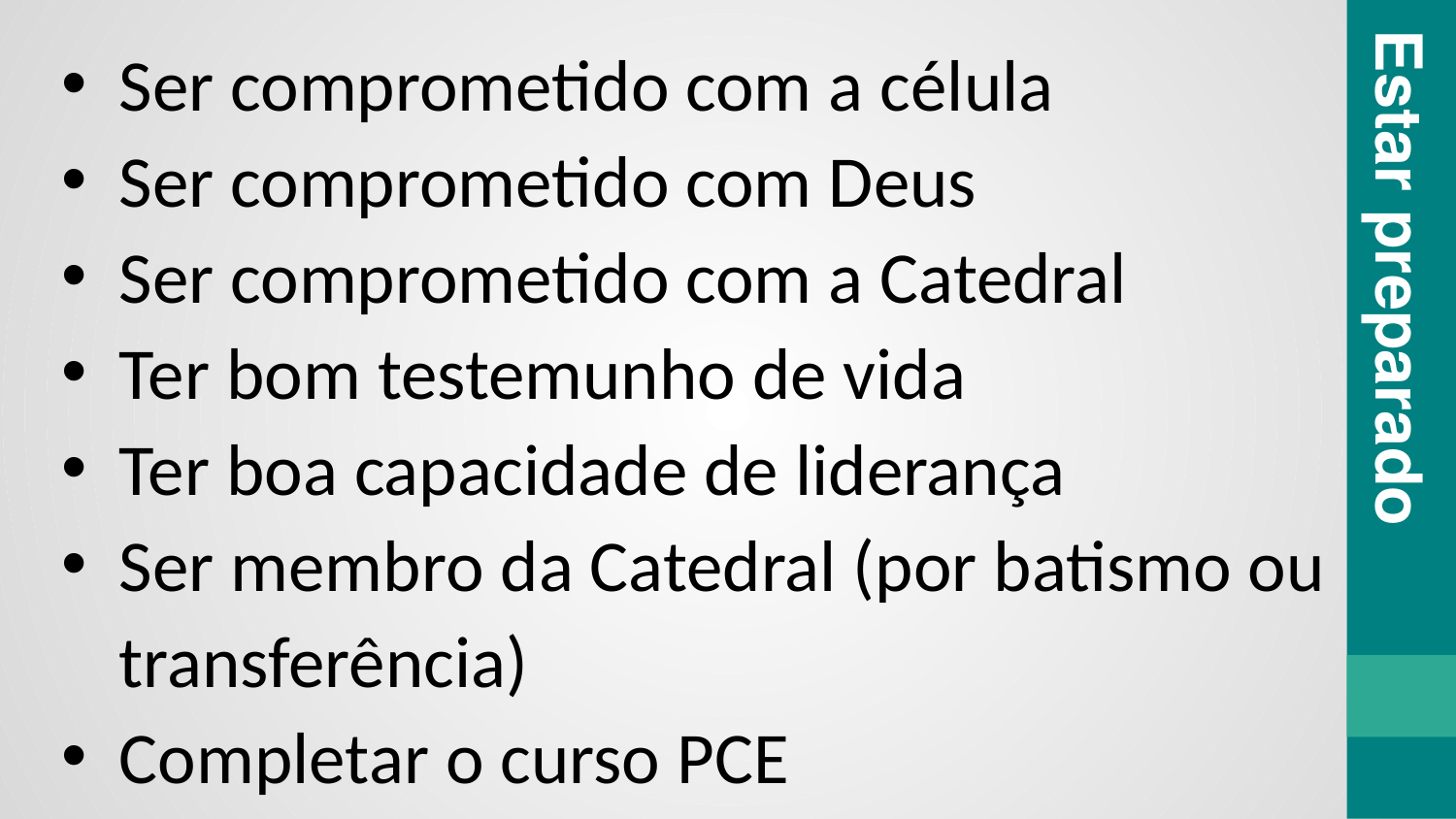

Ser comprometido com a célula
Ser comprometido com Deus
Ser comprometido com a Catedral
Ter bom testemunho de vida
Ter boa capacidade de liderança
Ser membro da Catedral (por batismo ou transferência)
Completar o curso PCE
Estar preparado